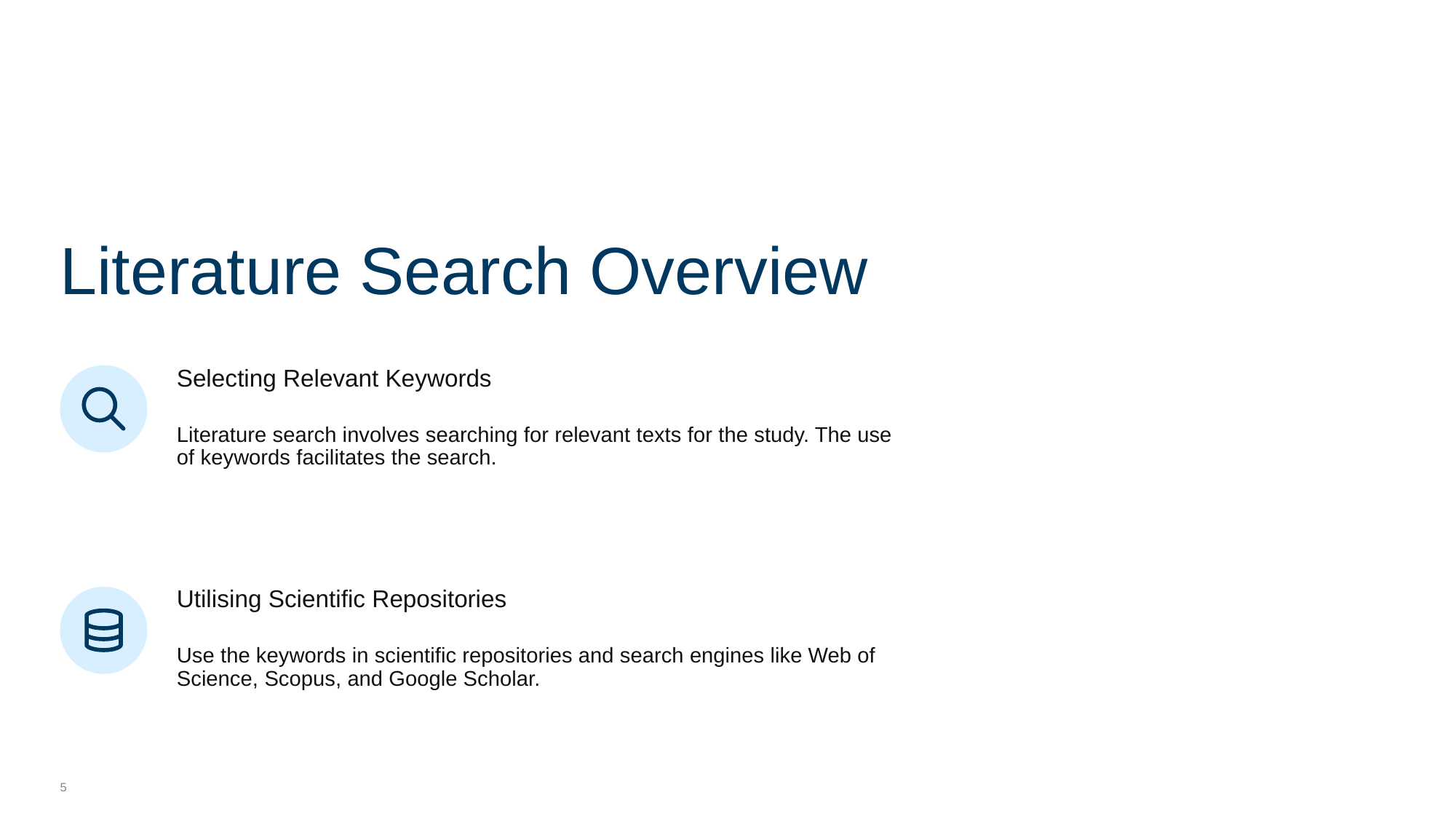

Literature Search Overview

Selecting Relevant Keywords

Literature search involves searching for relevant texts for the study. The use of keywords facilitates the search.

Utilising Scientific Repositories

Use the keywords in scientific repositories and search engines like Web of Science, Scopus, and Google Scholar.
5